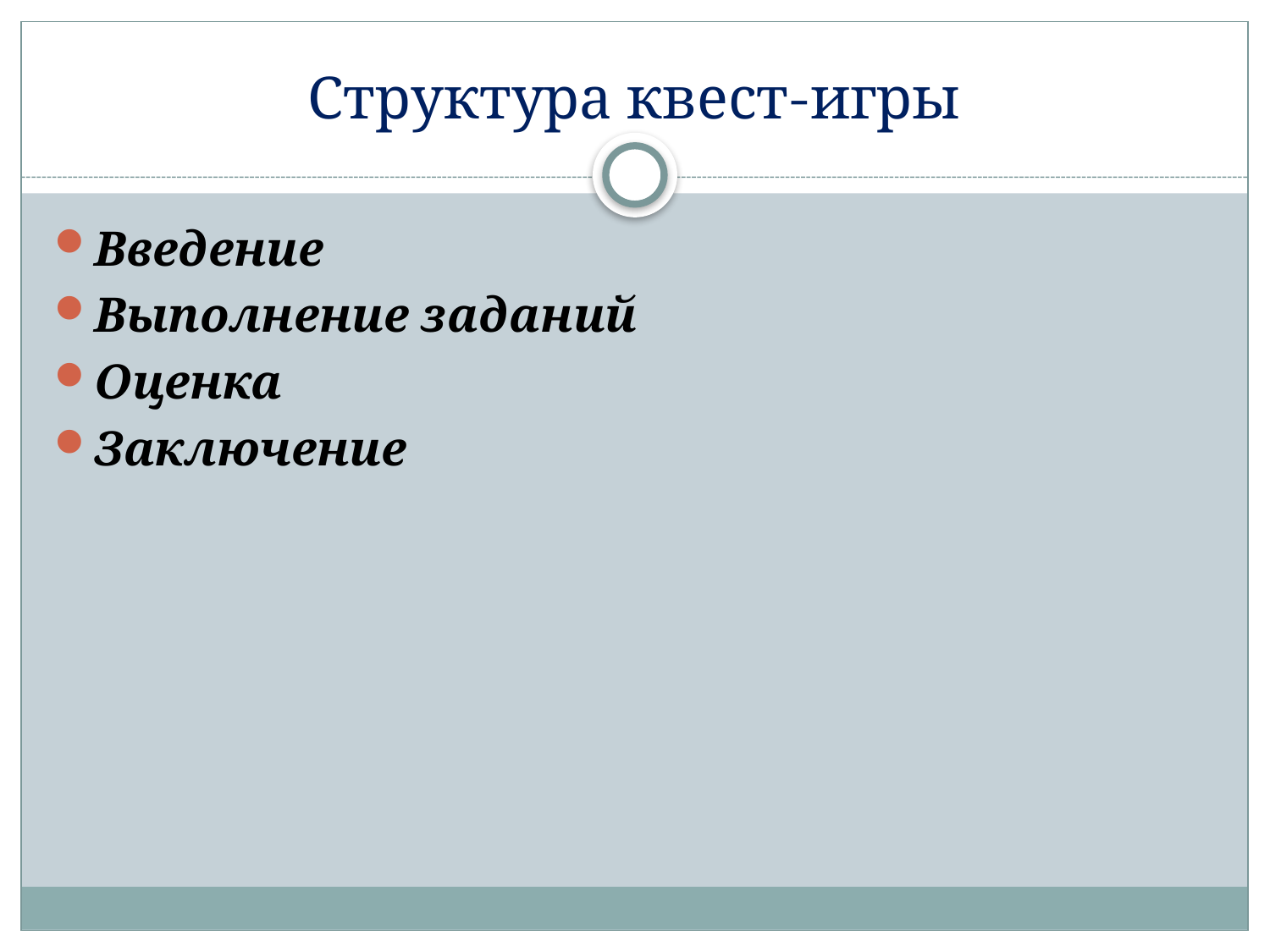

# Структура квест-игры
Введение
Выполнение заданий
Оценка
Заключение